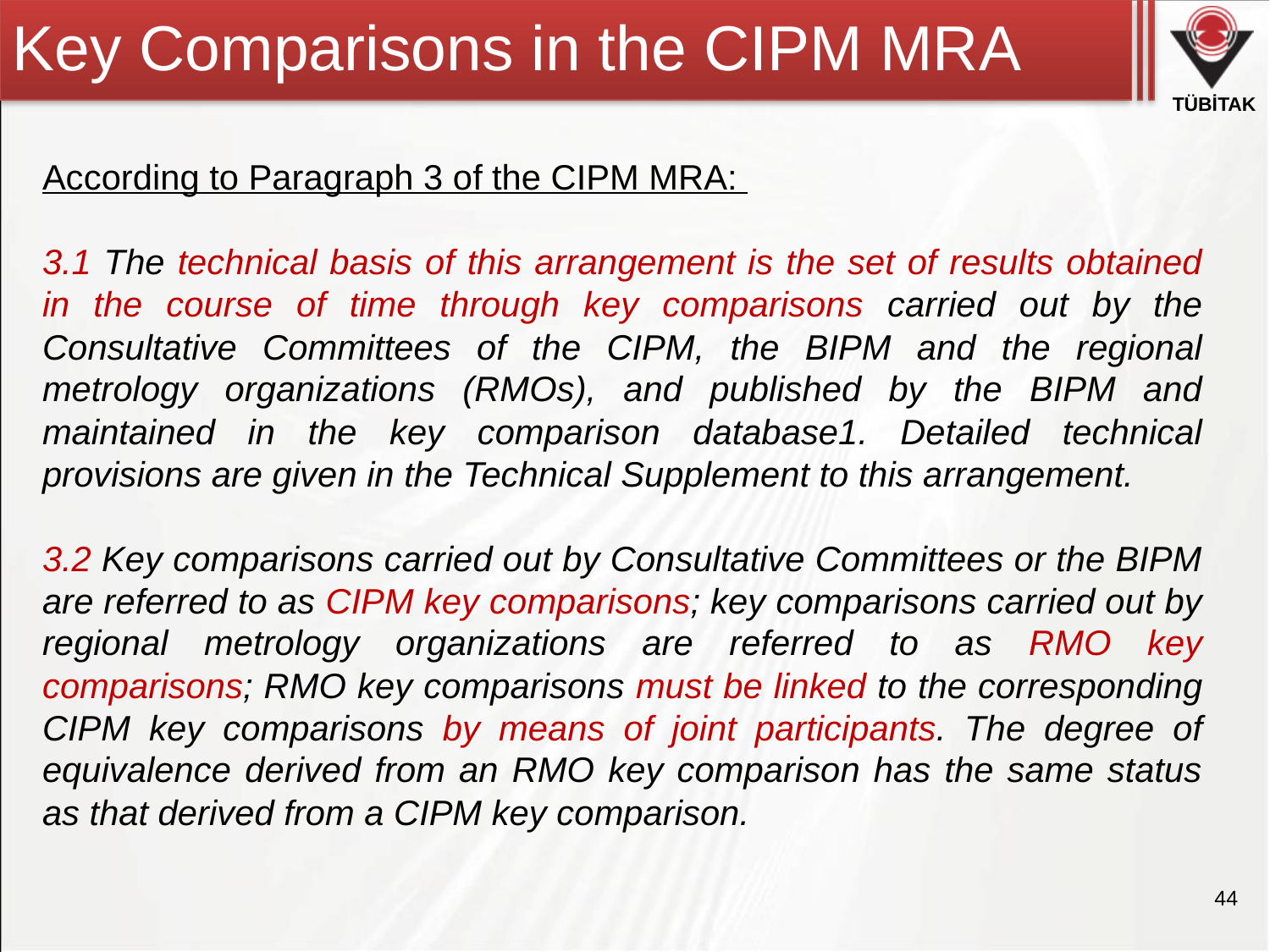

Key Comparisons in the CIPM MRA
According to Paragraph 3 of the CIPM MRA:

3.1 The technical basis of this arrangement is the set of results obtained in the course of time through key comparisons carried out by the Consultative Committees of the CIPM, the BIPM and the regional metrology organizations (RMOs), and published by the BIPM and maintained in the key comparison database1. Detailed technical provisions are given in the Technical Supplement to this arrangement.

3.2 Key comparisons carried out by Consultative Committees or the BIPM are referred to as CIPM key comparisons; key comparisons carried out by regional metrology organizations are referred to as RMO key comparisons; RMO key comparisons must be linked to the corresponding CIPM key comparisons by means of joint participants. The degree of equivalence derived from an RMO key comparison has the same status as that derived from a CIPM key comparison.

44